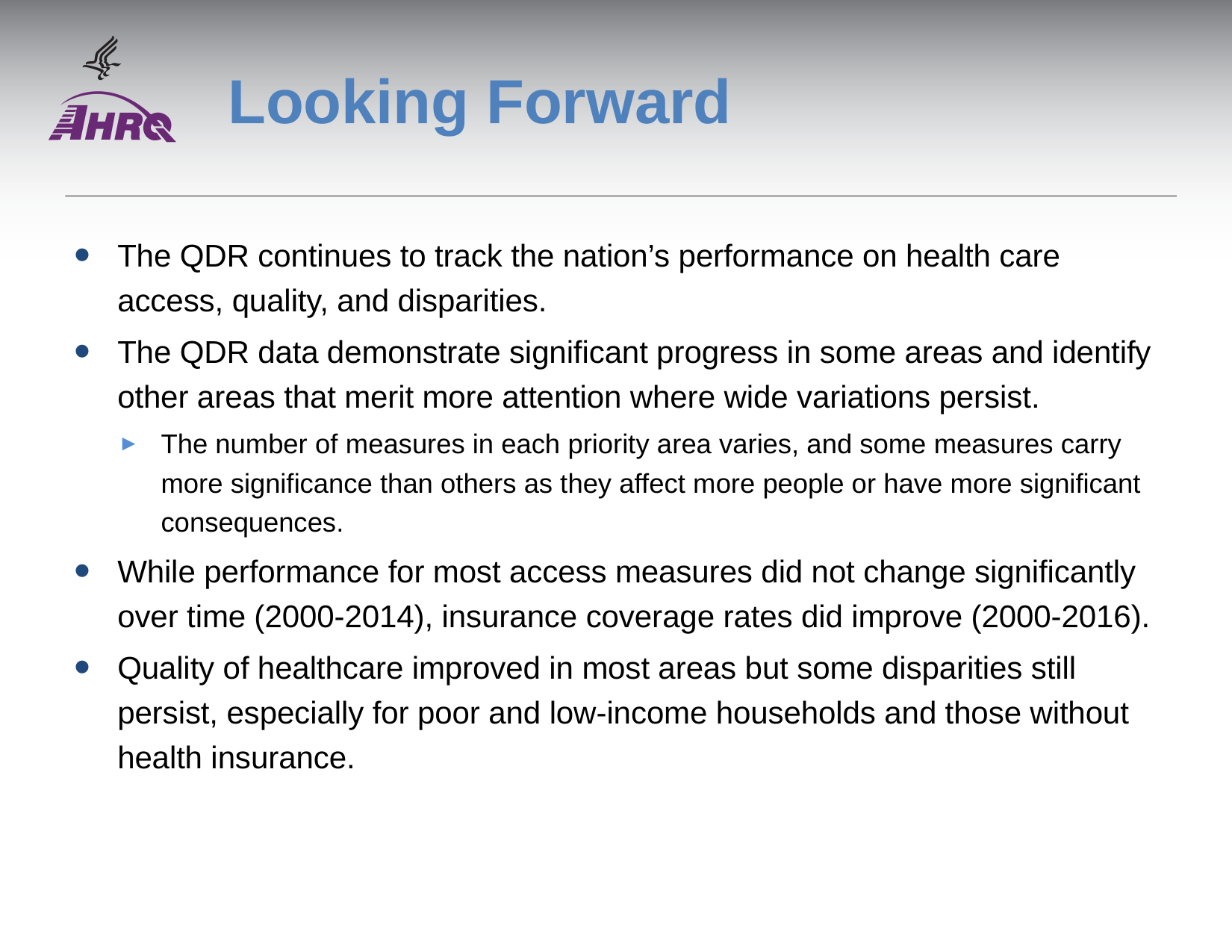

# Looking Forward

The QDR continues to track the nation’s performance on health care access, quality, and disparities.
The QDR data demonstrate significant progress in some areas and identify other areas that merit more attention where wide variations persist.
The number of measures in each priority area varies, and some measures carry more significance than others as they affect more people or have more significant consequences.
While performance for most access measures did not change significantly over time (2000-2014), insurance coverage rates did improve (2000-2016).
Quality of healthcare improved in most areas but some disparities still persist, especially for poor and low-income households and those without health insurance.